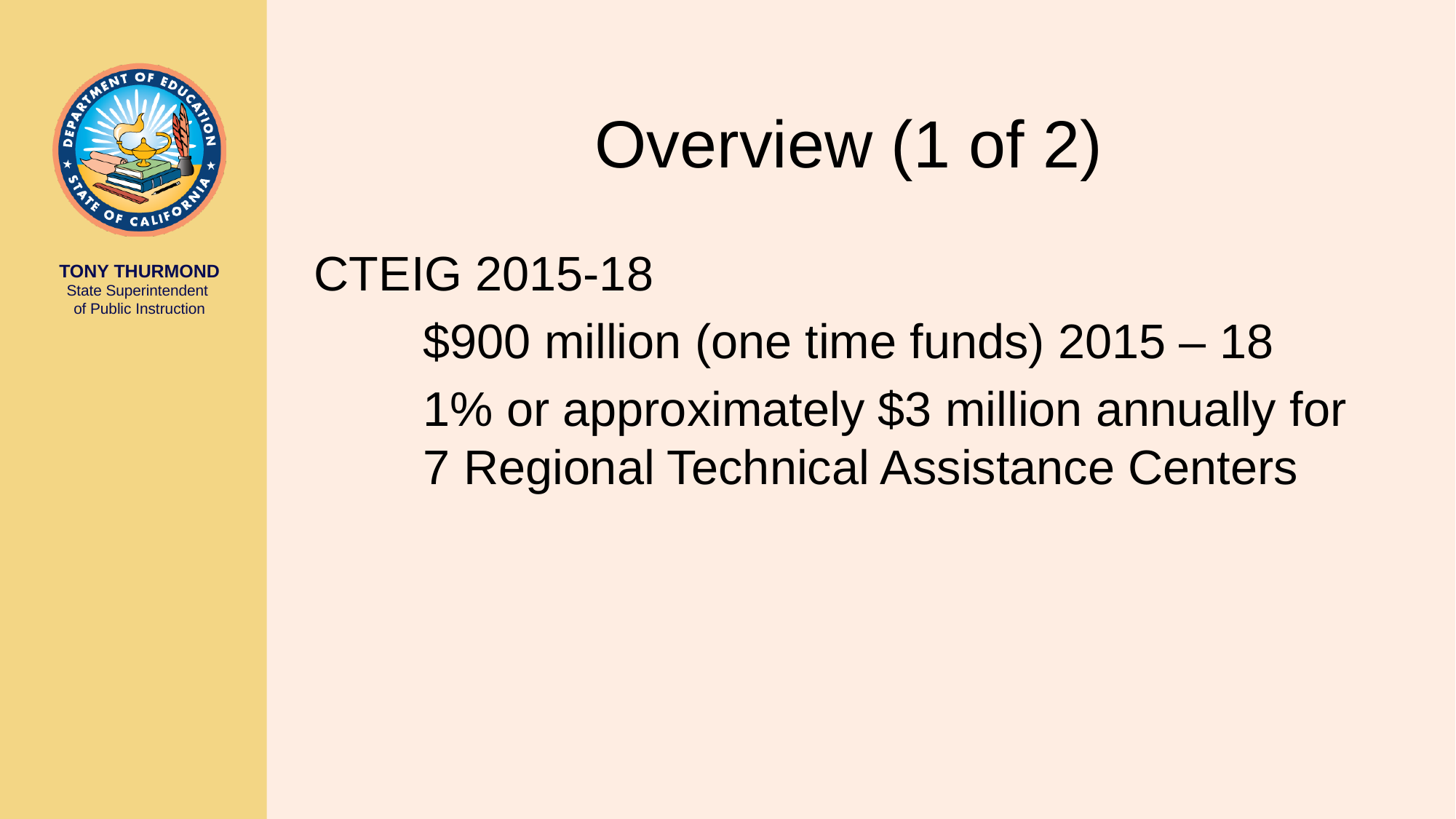

# Overview (1 of 2)
CTEIG 2015-18
	$900 million (one time funds) 2015 – 18
	1% or approximately $3 million annually for 	7 Regional Technical Assistance Centers